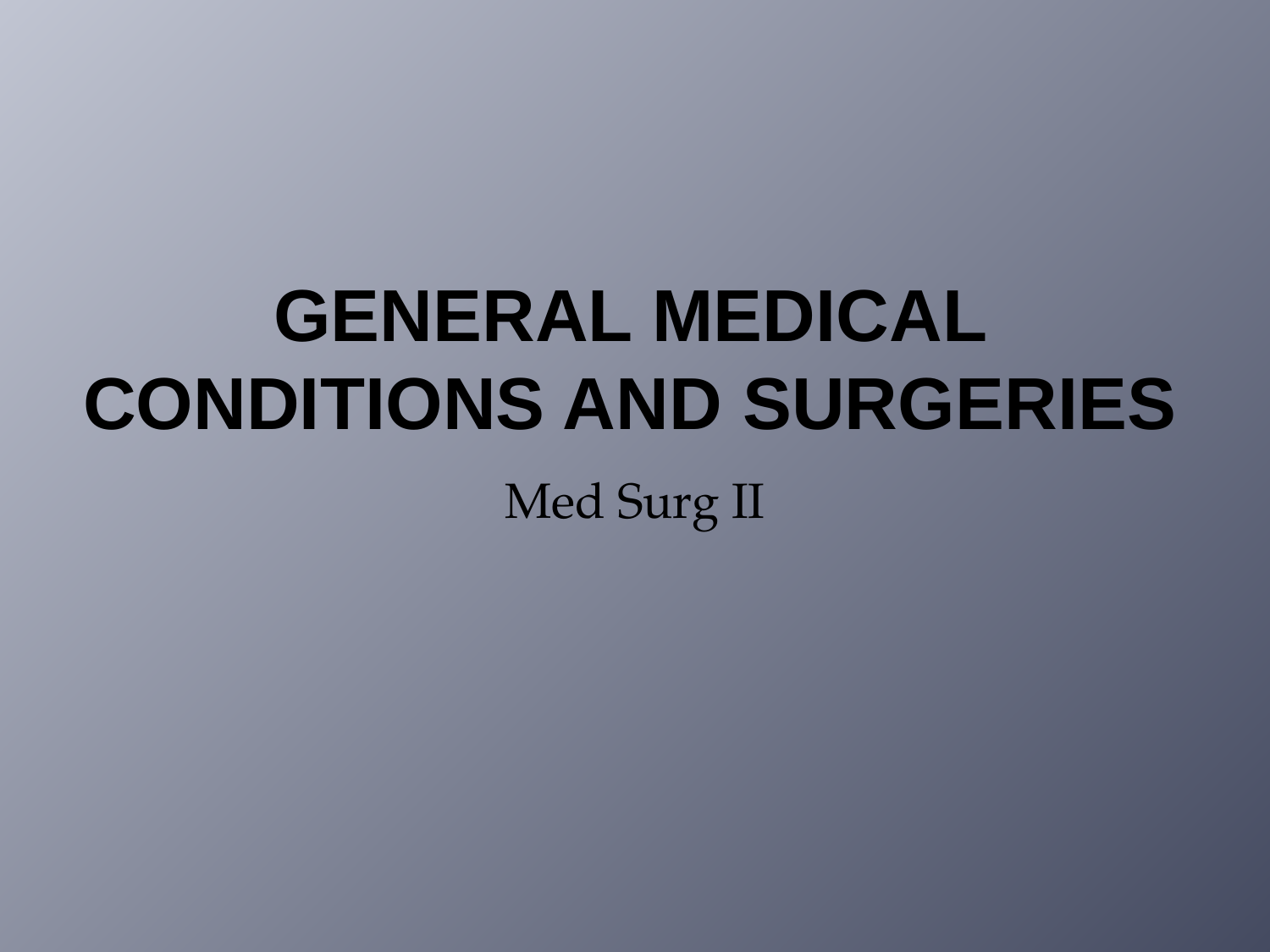

# General Medical Conditions and Surgeries
Med Surg II